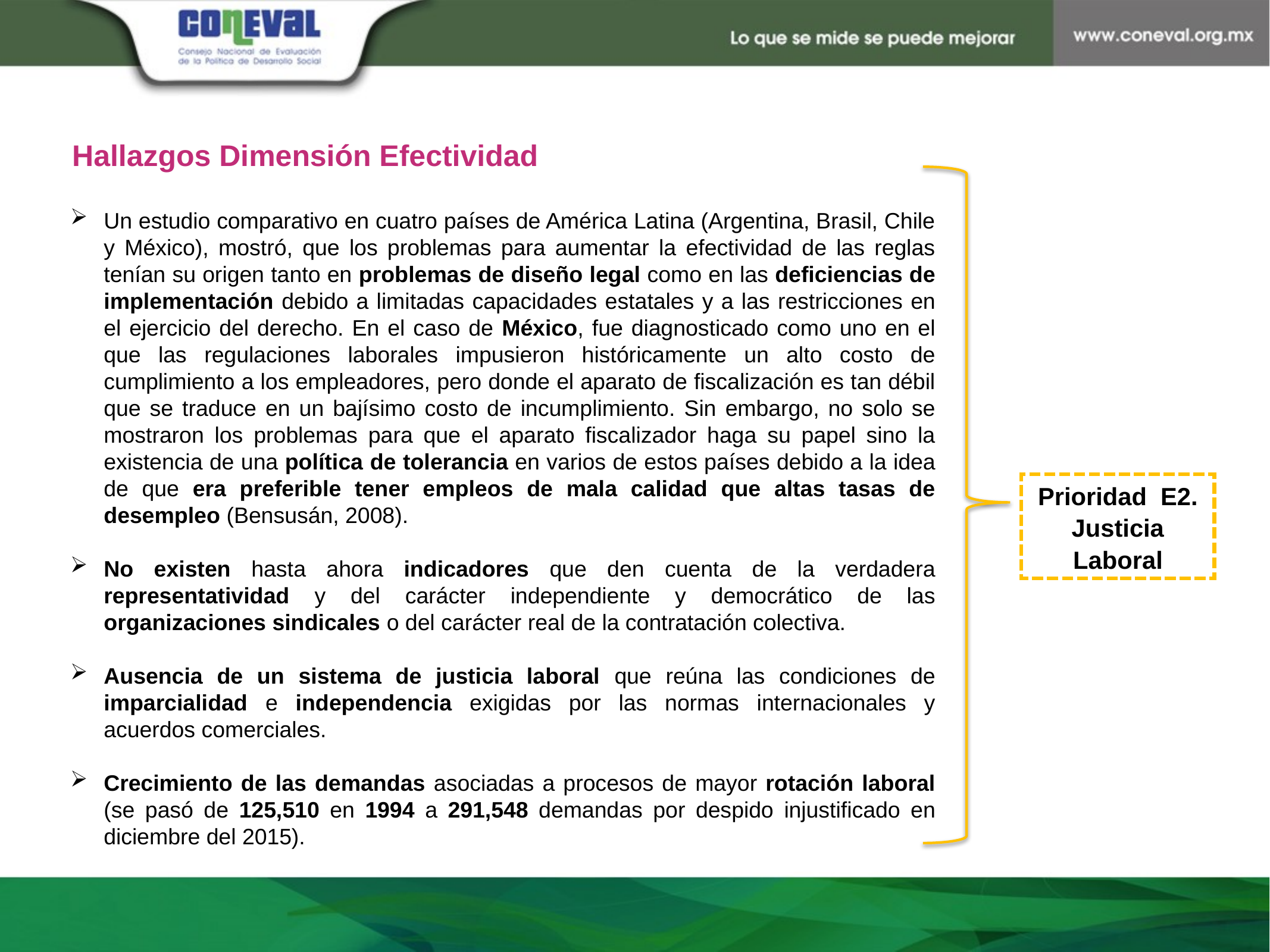

Hallazgos Dimensión Efectividad

Un estudio comparativo en cuatro países de América Latina (Argentina, Brasil, Chile y México), mostró, que los problemas para aumentar la efectividad de las reglas tenían su origen tanto en problemas de diseño legal como en las deficiencias de implementación debido a limitadas capacidades estatales y a las restricciones en el ejercicio del derecho. En el caso de México, fue diagnosticado como uno en el que las regulaciones laborales impusieron históricamente un alto costo de cumplimiento a los empleadores, pero donde el aparato de fiscalización es tan débil que se traduce en un bajísimo costo de incumplimiento. Sin embargo, no solo se mostraron los problemas para que el aparato fiscalizador haga su papel sino la existencia de una política de tolerancia en varios de estos países debido a la idea de que era preferible tener empleos de mala calidad que altas tasas de desempleo (Bensusán, 2008).

No existen hasta ahora indicadores que den cuenta de la verdadera representatividad y del carácter independiente y democrático de las organizaciones sindicales o del carácter real de la contratación colectiva.

Ausencia de un sistema de justicia laboral que reúna las condiciones de imparcialidad e independencia exigidas por las normas internacionales y acuerdos comerciales.

Crecimiento de las demandas asociadas a procesos de mayor rotación laboral (se pasó de 125,510 en 1994 a 291,548 demandas por despido injustificado en diciembre del 2015).
Prioridad  E2. Justicia Laboral